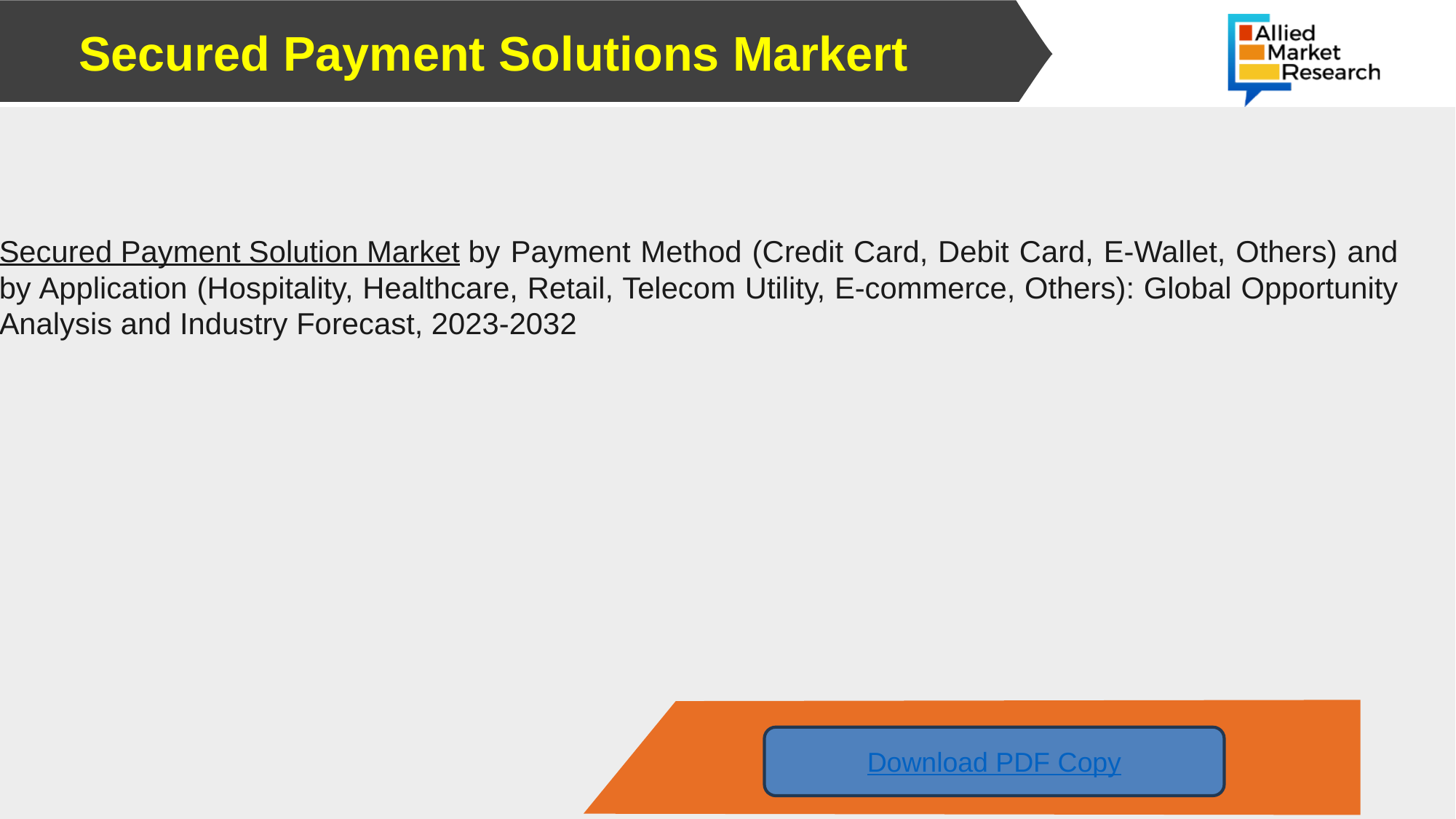

# Secured Payment Solutions Markert
Secured Payment Solution Market by Payment Method (Credit Card, Debit Card, E-Wallet, Others) and by Application (Hospitality, Healthcare, Retail, Telecom Utility, E-commerce, Others): Global Opportunity Analysis and Industry Forecast, 2023-2032

Download PDF Copy